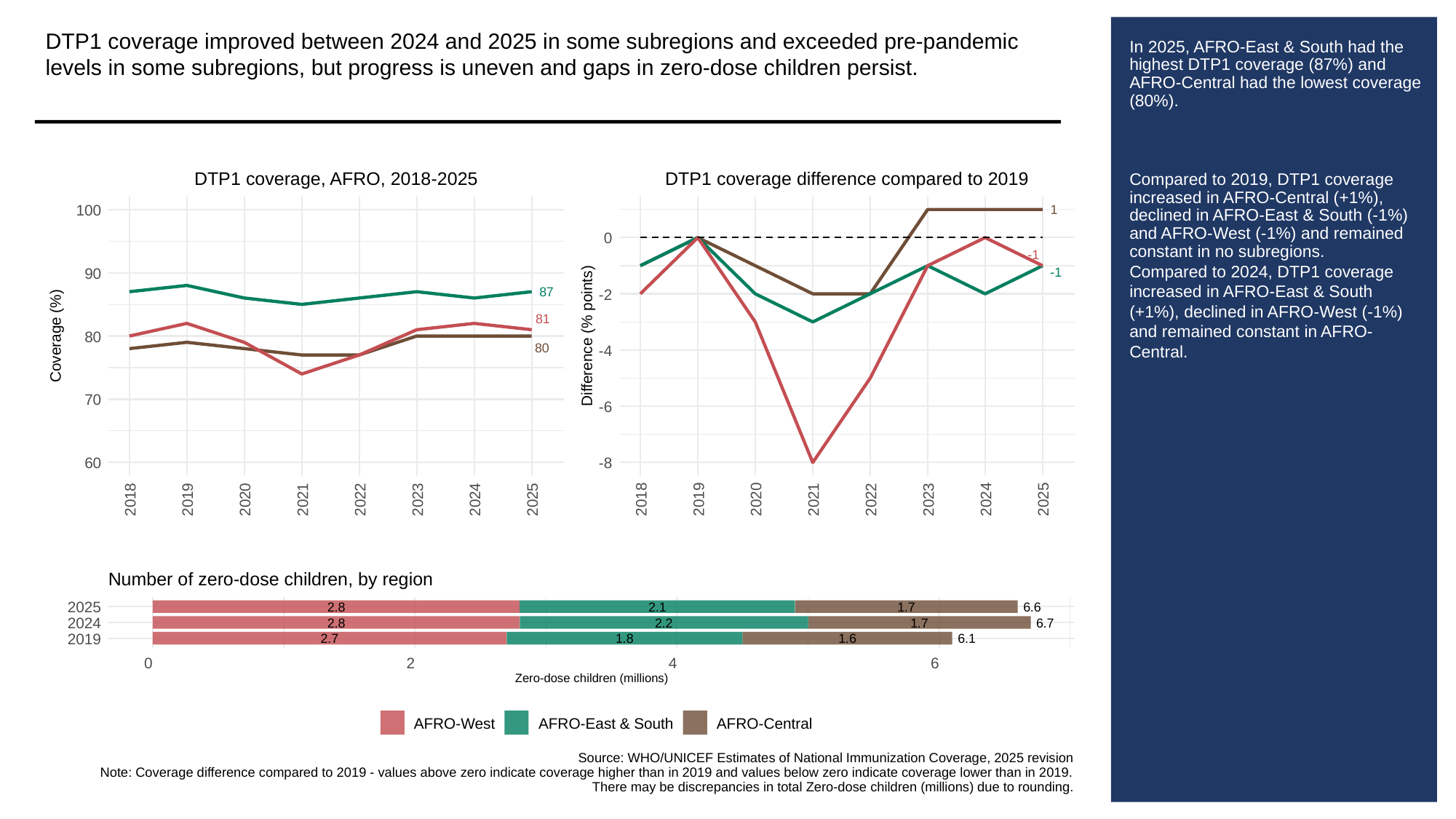

DTP1 coverage improved between 2024 and 2025 in some subregions and exceeded pre-pandemic levels in some subregions, but progress is uneven and gaps in zero-dose children persist.
# In 2025, AFRO-East & South had the highest DTP1 coverage (87%) and AFRO-Central had the lowest coverage (80%).

Compared to 2019, DTP1 coverage increased in AFRO-Central (+1%), declined in AFRO-East & South (-1%) and AFRO-West (-1%) and remained constant in no subregions.
Compared to 2024, DTP1 coverage increased in AFRO-East & South (+1%), declined in AFRO-West (-1%) and remained constant in AFRO-Central.

DTP1 coverage, AFRO, 2018-2025
DTP1 coverage difference compared to 2019

100
1

0

-1

-1
90

87
-2

81

Coverage (%)
80
Difference (% points)

80
-4

70

-6

60
-8

2018
2019
2020
2021
2022
2023
2024
2025
2018
2019
2020
2021
2022
2023
2024
2025
Number of zero-dose children, by region

2025
2.8
2.1
1.7
6.6

2024
2.8
2.2
1.7
6.7

2019
2.7
1.8
1.6
6.1

0
2
4
6
Zero-dose children (millions)

AFRO-West
AFRO-East & South
AFRO-Central
Source: WHO/UNICEF Estimates of National Immunization Coverage, 2025 revision
Note: Coverage difference compared to 2019 - values above zero indicate coverage higher than in 2019 and values below zero indicate coverage lower than in 2019.
There may be discrepancies in total Zero-dose children (millions) due to rounding.